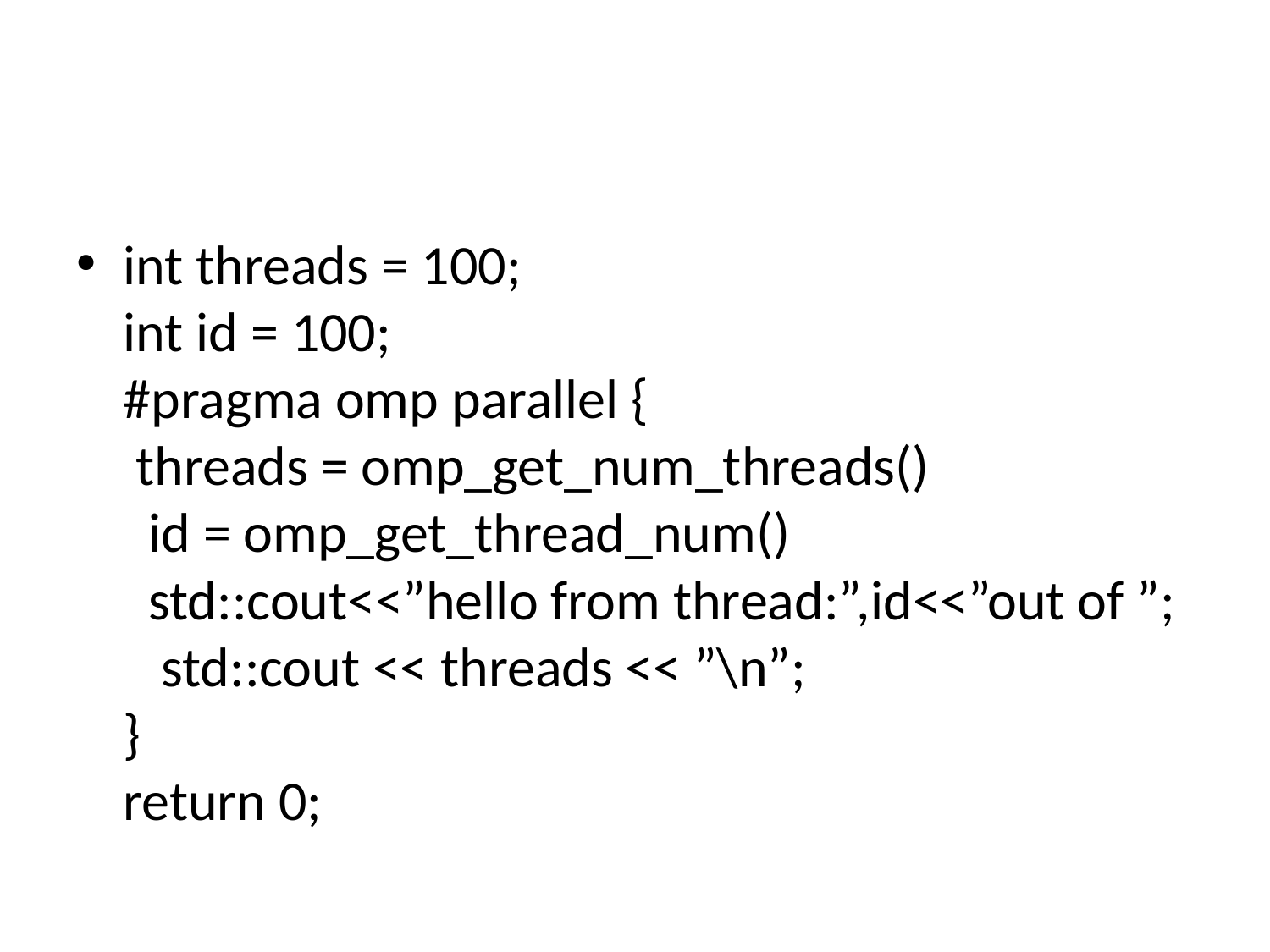

#
int threads = 100;
int id = 100;
#pragma omp parallel {
 threads = omp_get_num_threads()
  id = omp_get_thread_num()
  std::cout<<”hello from thread:”,id<<”out of ”;
   std::cout << threads << ”\n”;
}
return 0;